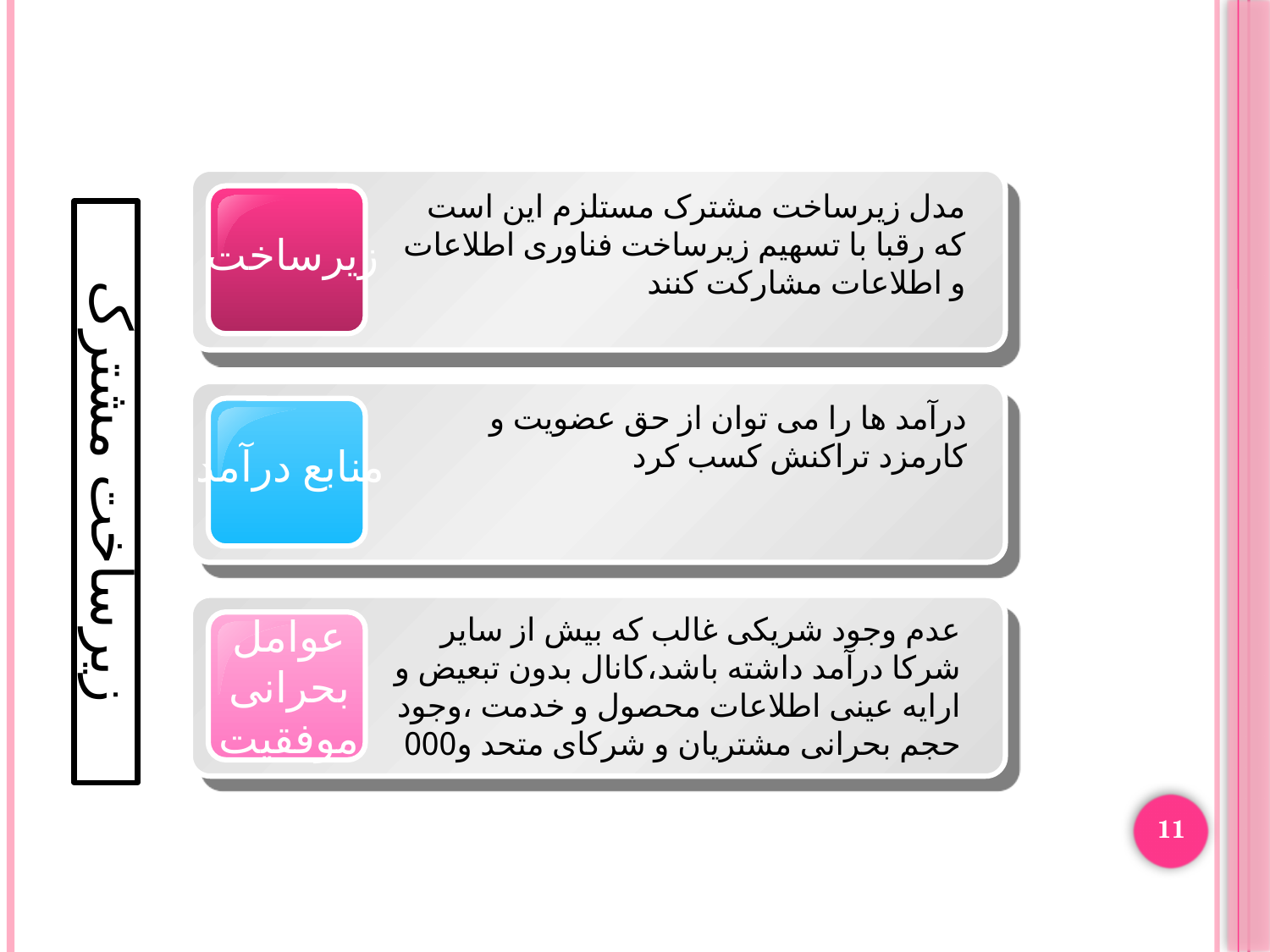

مدل زیرساخت مشترک مستلزم این است که رقبا با تسهیم زیرساخت فناوری اطلاعات و اطلاعات مشارکت کنند

زیرساخت

درآمد ها را می توان از حق عضویت و کارمزد تراکنش کسب کرد

منابع درآمد
زیرساخت مشترک

عوامل بحرانی موفقیت

عدم وجود شریکی غالب که بیش از سایر شرکا درآمد داشته باشد،کانال بدون تبعیض و ارایه عینی اطلاعات محصول و خدمت ،وجود حجم بحرانی مشتریان و شرکای متحد و000
11